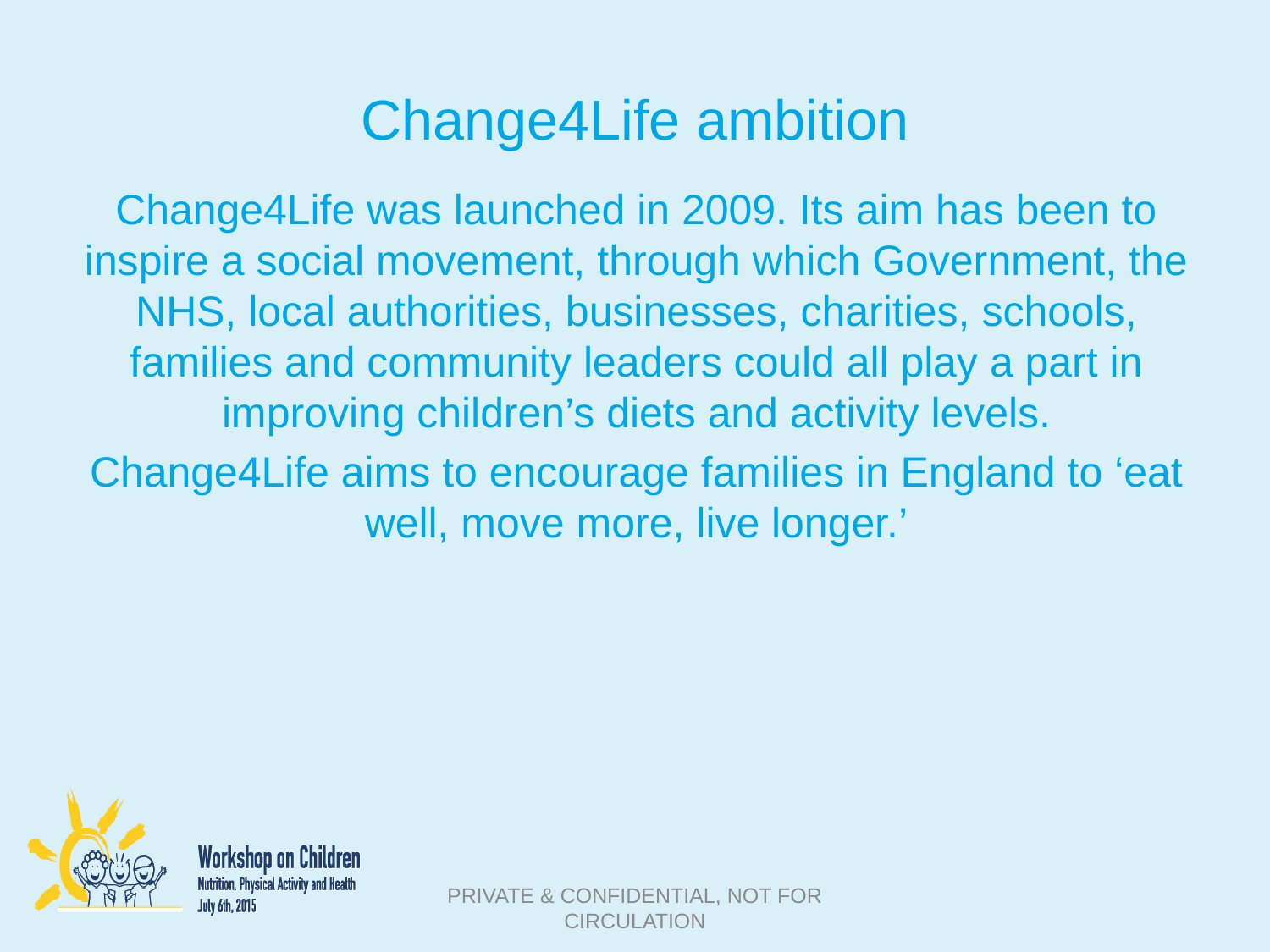

# Change4Life ambition
Change4Life was launched in 2009. Its aim has been to inspire a social movement, through which Government, the NHS, local authorities, businesses, charities, schools, families and community leaders could all play a part in improving children’s diets and activity levels.
Change4Life aims to encourage families in England to ‘eat well, move more, live longer.’

PRIVATE & CONFIDENTIAL, NOT FOR CIRCULATION